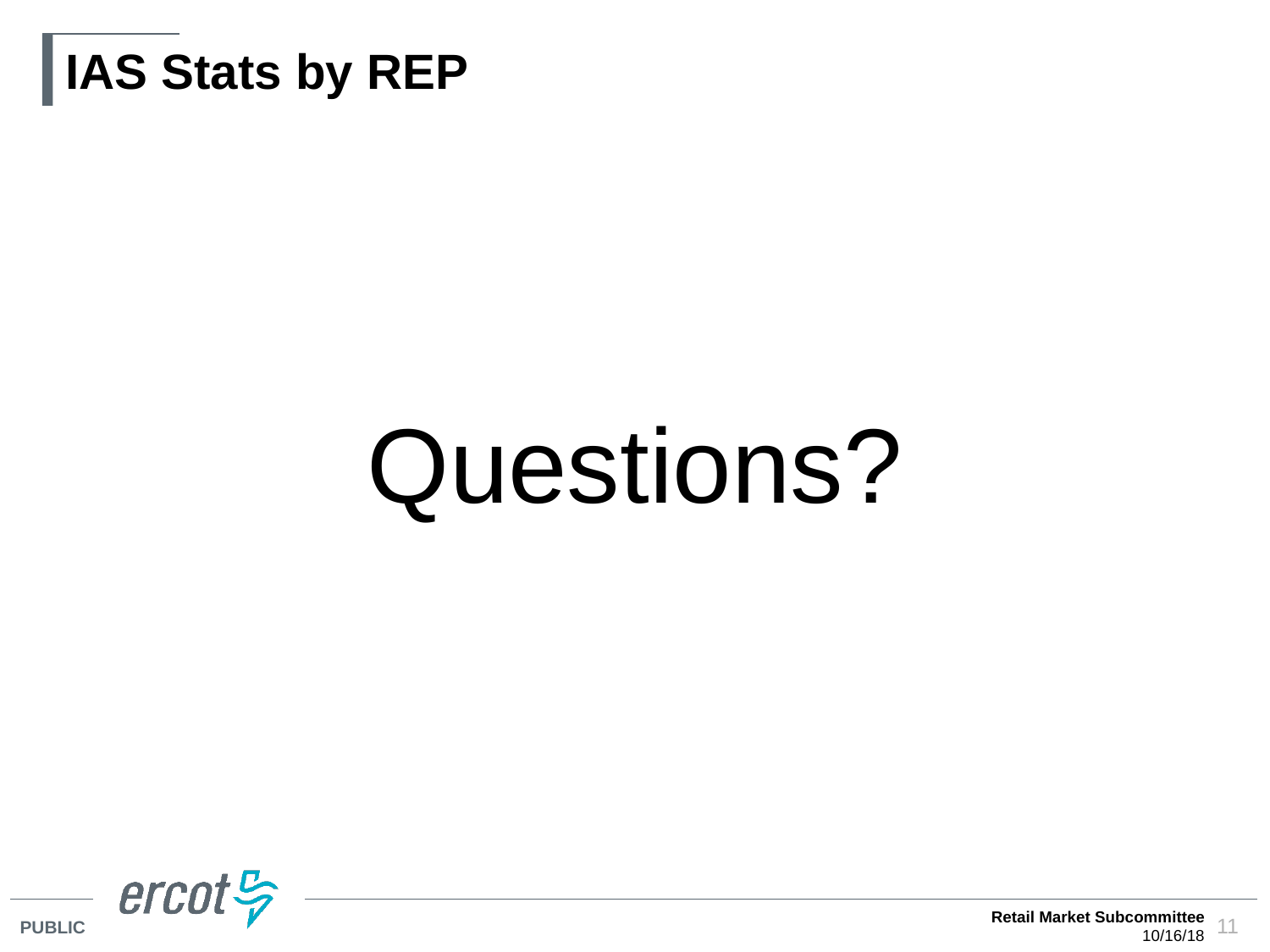

# IAS Stats by REP

Questions?

Retail Market Subcommittee
10/16/18
11